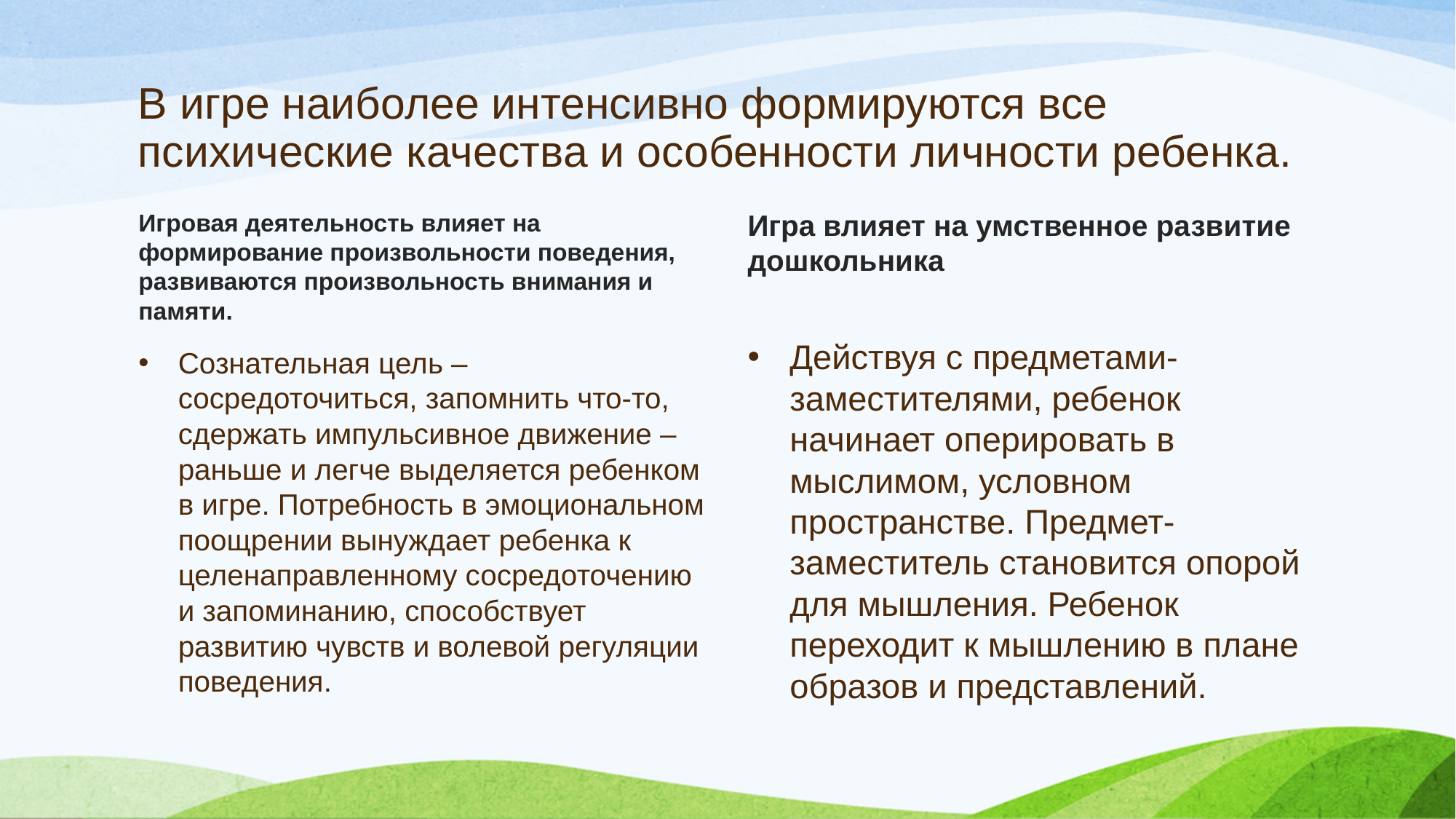

# В игре наиболее интенсивно формируются все психические качества и особенности личности ребенка.
Игровая деятельность влияет на формирование произвольности поведения, развиваются произвольность внимания и памяти.
Игра влияет на умственное развитие дошкольника
Действуя с предметами-заместителями, ребенок начинает оперировать в мыслимом, условном пространстве. Предмет-заместитель становится опорой для мышления. Ребенок переходит к мышлению в плане образов и представлений.
Сознательная цель – сосредоточиться, запомнить что-то, сдержать импульсивное движение – раньше и легче выделяется ребенком в игре. Потребность в эмоциональном поощрении вынуждает ребенка к целенаправленному сосредоточению и запоминанию, способствует развитию чувств и волевой регуляции поведения.